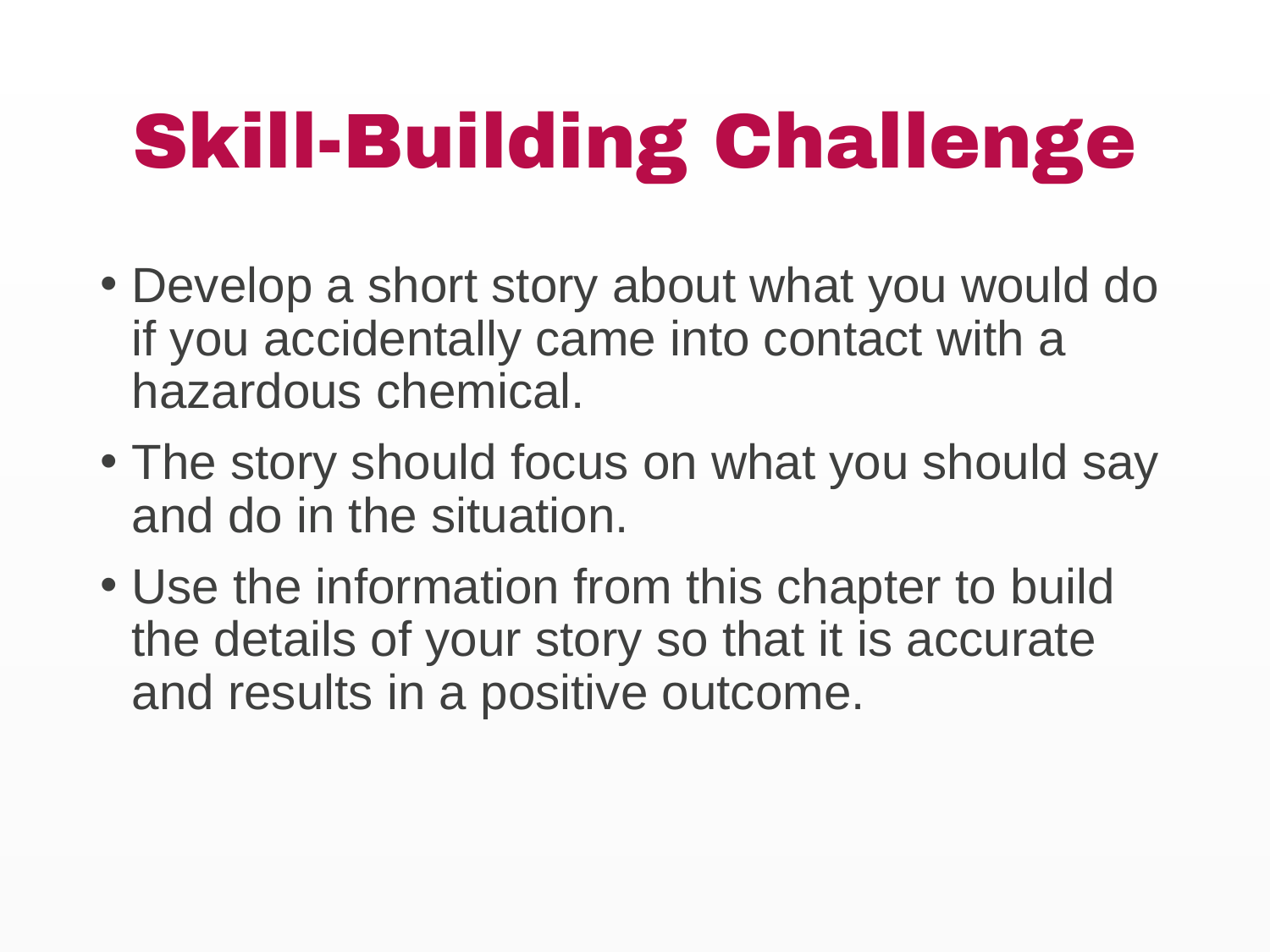

# Skill-Building Challenge
Develop a short story about what you would do if you accidentally came into contact with a hazardous chemical.
The story should focus on what you should say and do in the situation.
Use the information from this chapter to build the details of your story so that it is accurate and results in a positive outcome.